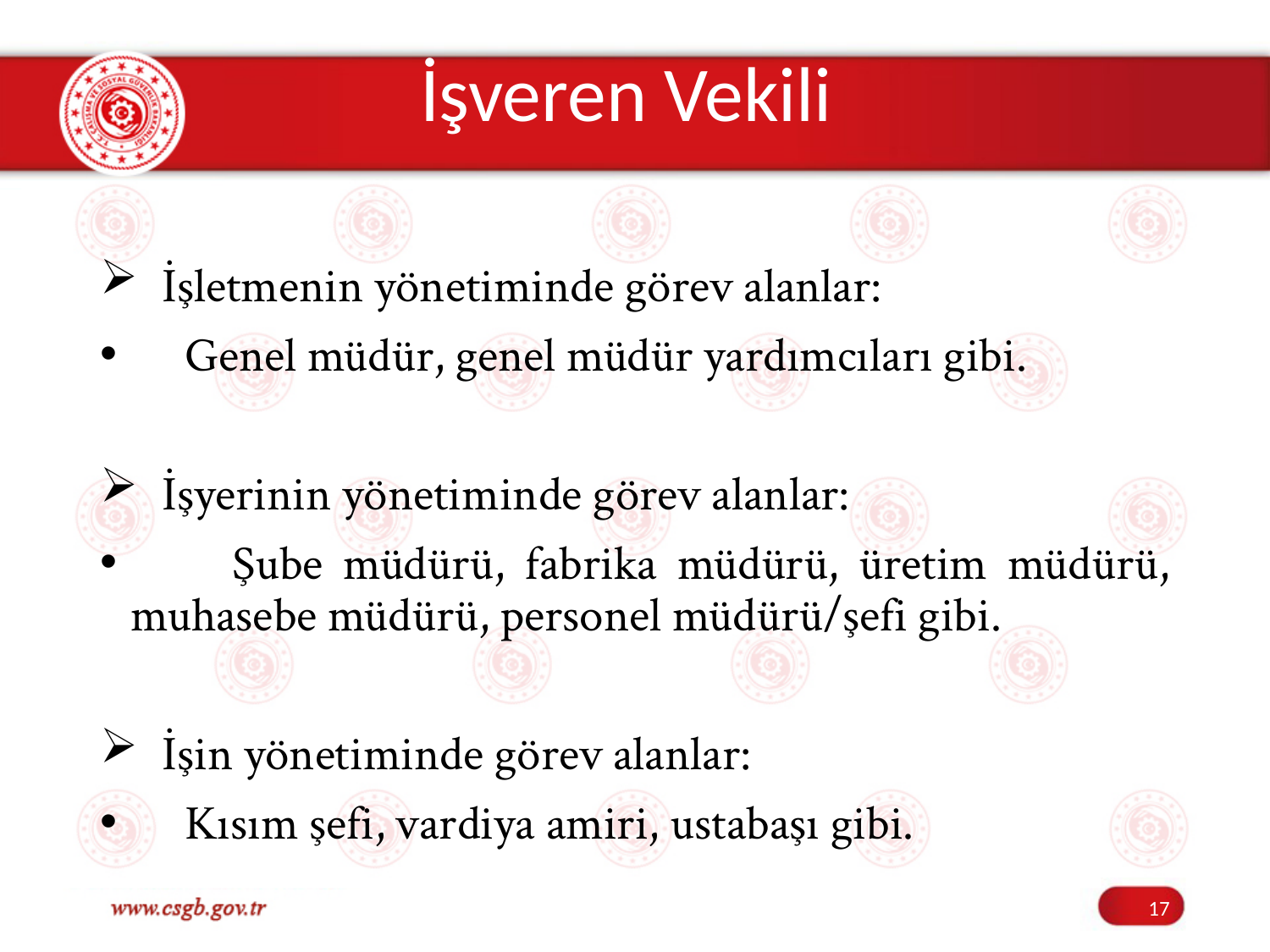

# İşveren Vekili
İşletmenin yönetiminde görev alanlar:
     Genel müdür, genel müdür yardımcıları gibi.

İşyerinin yönetiminde görev alanlar:
     Şube müdürü, fabrika müdürü, üretim müdürü, muhasebe müdürü, personel müdürü/şefi gibi.

İşin yönetiminde görev alanlar:
     Kısım şefi, vardiya amiri, ustabaşı gibi.

17